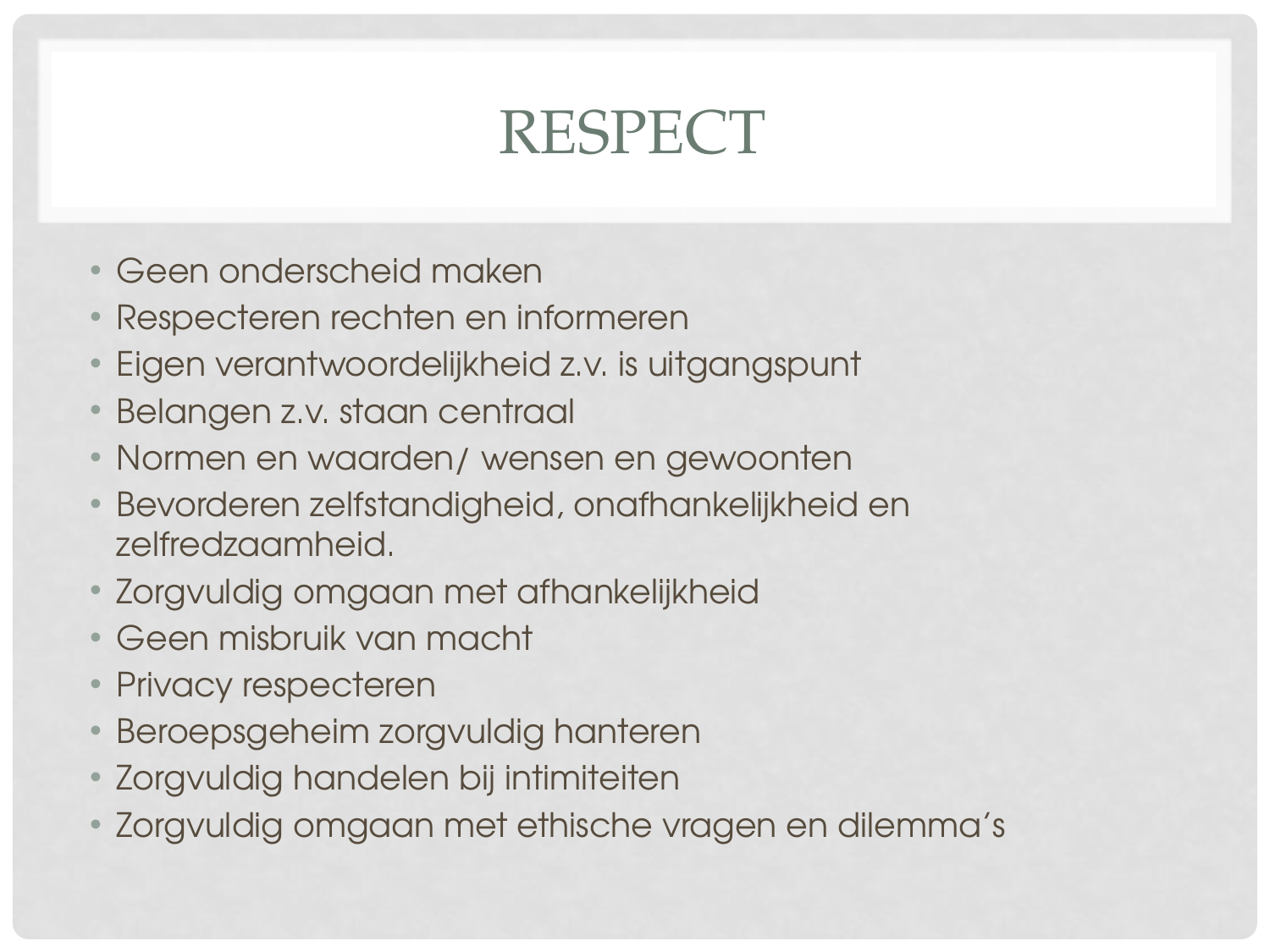

# Respect
Geen onderscheid maken
Respecteren rechten en informeren
Eigen verantwoordelijkheid z.v. is uitgangspunt
Belangen z.v. staan centraal
Normen en waarden/ wensen en gewoonten
Bevorderen zelfstandigheid, onafhankelijkheid en zelfredzaamheid.
Zorgvuldig omgaan met afhankelijkheid
Geen misbruik van macht
Privacy respecteren
Beroepsgeheim zorgvuldig hanteren
Zorgvuldig handelen bij intimiteiten
Zorgvuldig omgaan met ethische vragen en dilemma’s